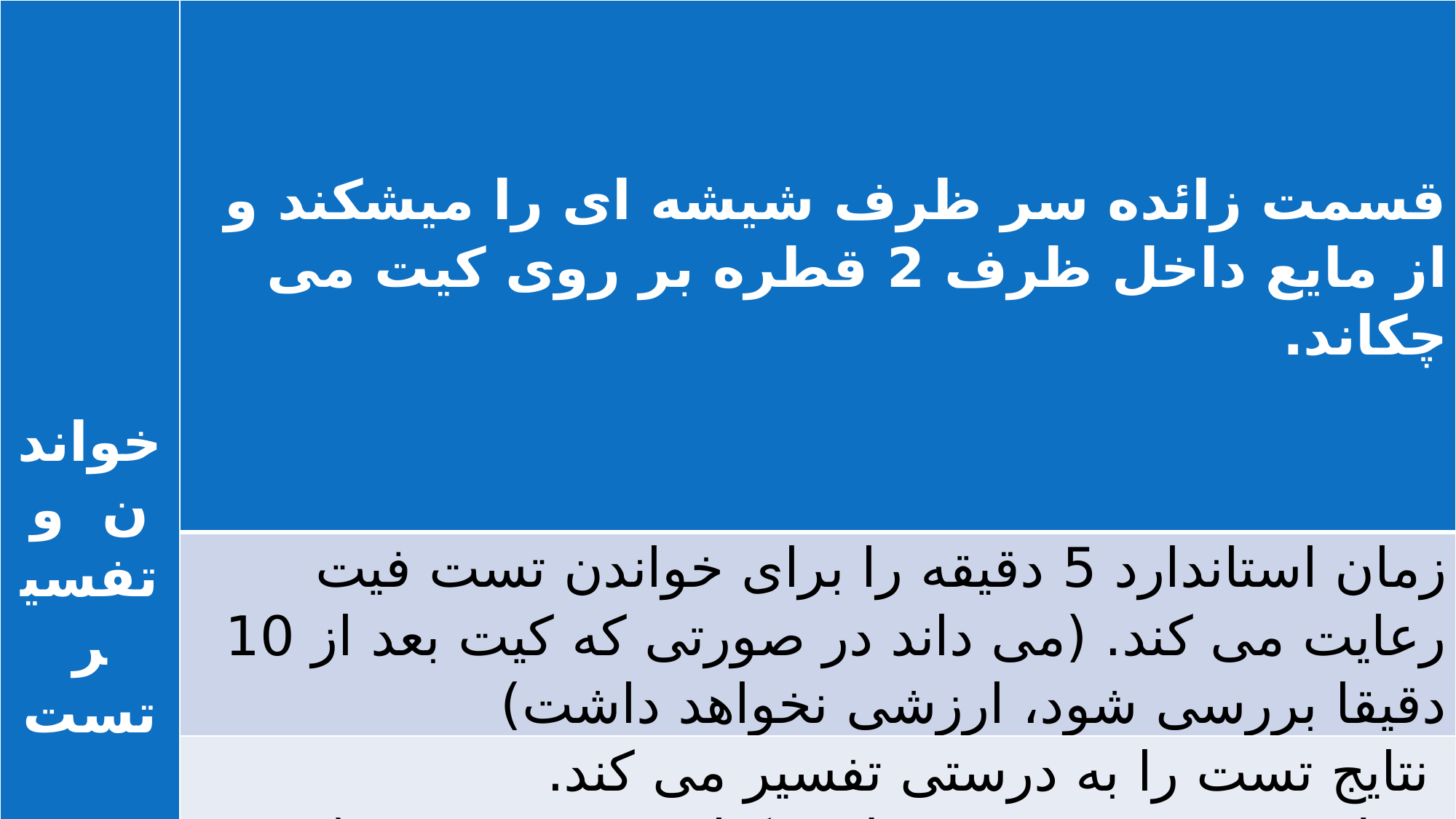

| خواندن و تفسیر تست | قسمت زائده سر ظرف شیشه ای را میشکند و از مایع داخل ظرف 2 قطره بر روی کیت می چکاند. |
| --- | --- |
|  | زمان استاندارد 5 دقیقه را برای خواندن تست فیت رعایت می کند. (می داند در صورتی که کیت بعد از 10 دقیقا بررسی شود، ارزشی نخواهد داشت) |
|  | نتایج تست را به درستی تفسیر می کند. علامت به صورت دو خط در کنار حروف C و T (نتیجه تست مثبت) - علامت به صورت یک خط در کنار حرف C (نتیجه تست منفی) علامت به صورت یک خط در کنار حرف T(نتیجه تست نامعتبر است و باید این تست مجدد انجام شود) |